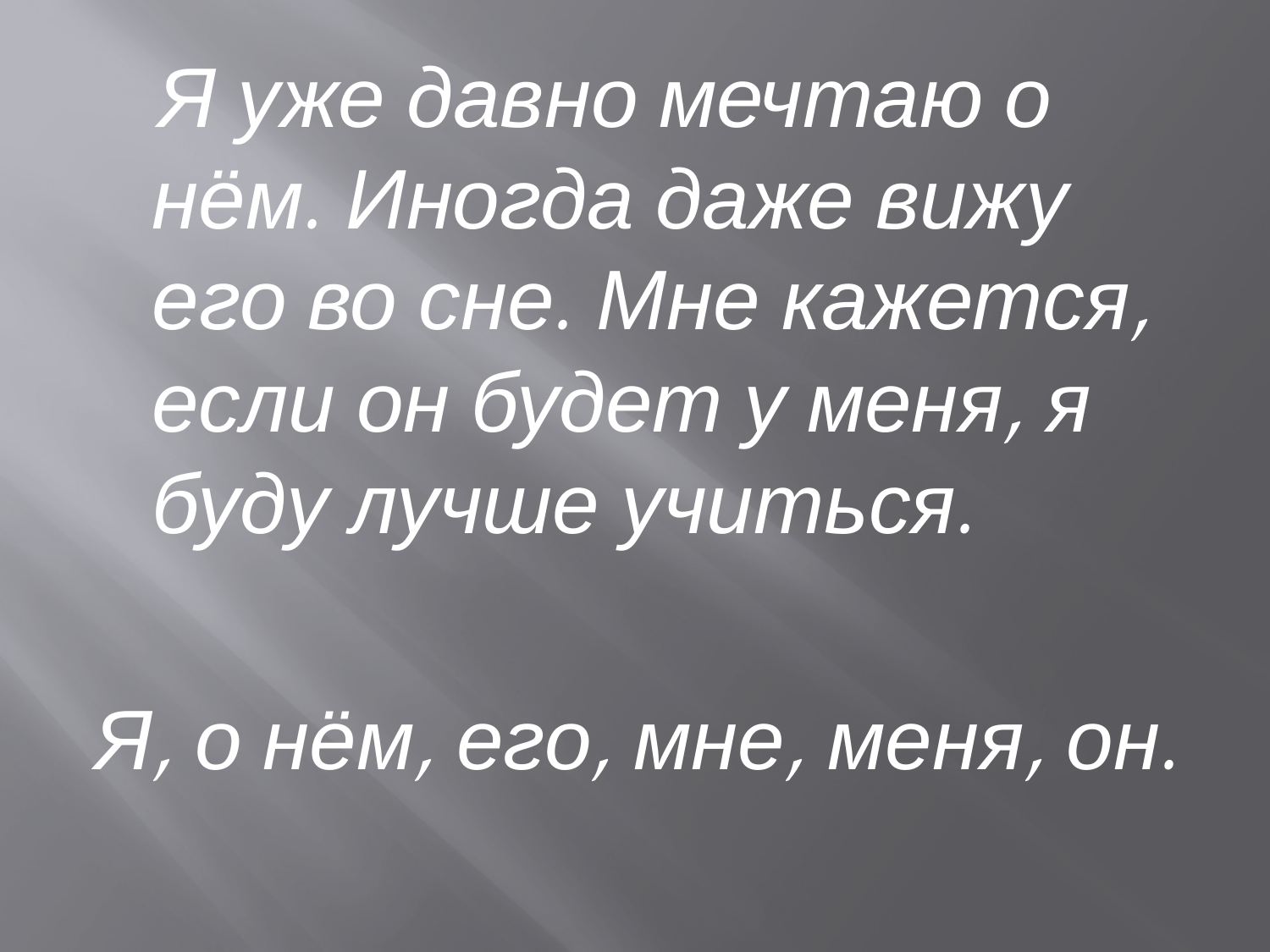

Я уже давно мечтаю о нём. Иногда даже вижу его во сне. Мне кажется, если он будет у меня, я буду лучше учиться.

Я, о нём, его, мне, меня, он.